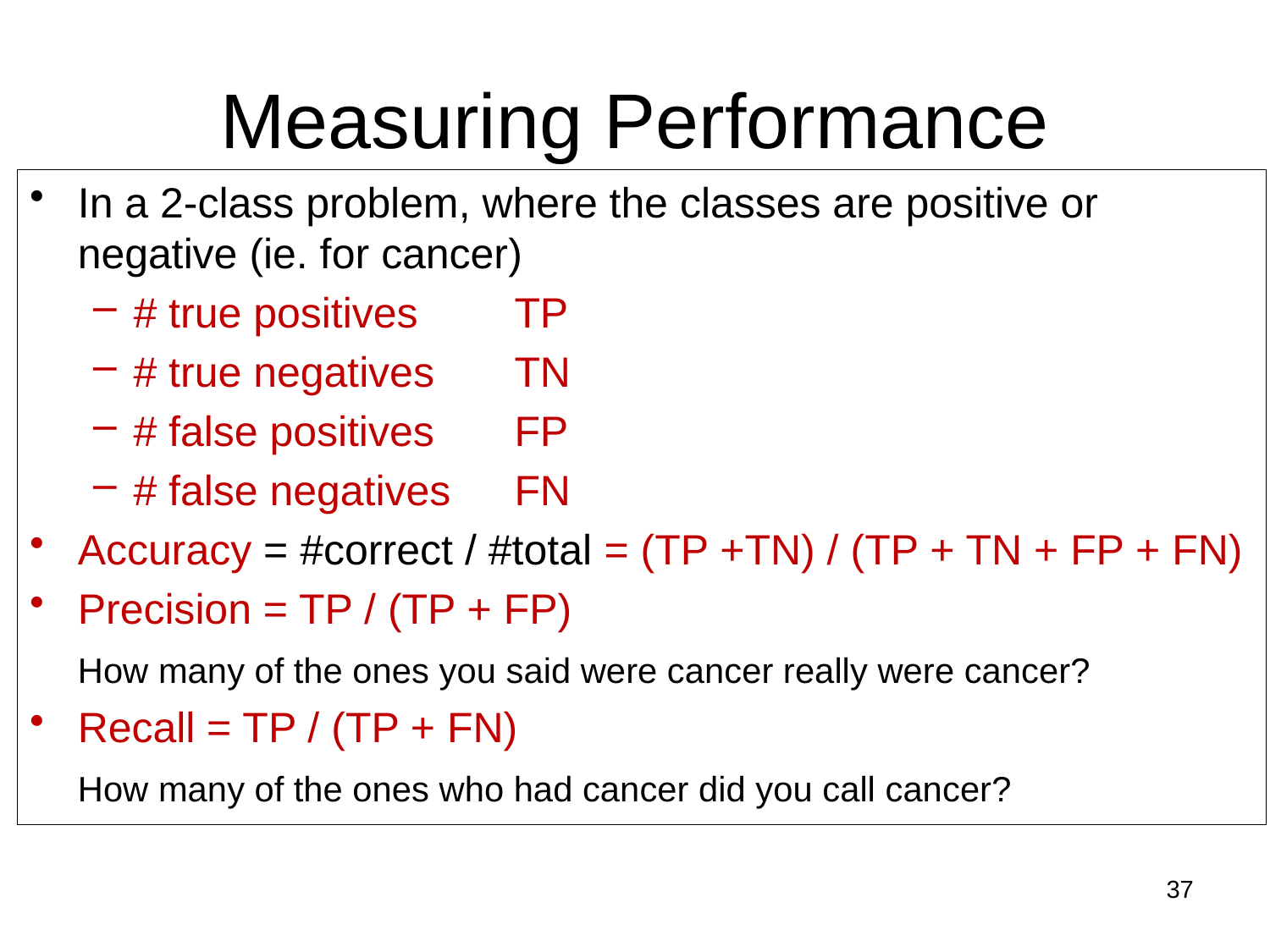

# Measuring Performance
In a 2-class problem, where the classes are positive or negative (ie. for cancer)
# true positives	TP
# true negatives	TN
# false positives	FP
# false negatives	FN
Accuracy = #correct / #total = (TP +TN) / (TP + TN + FP + FN)
Precision = TP / (TP + FP)
	How many of the ones you said were cancer really were cancer?
Recall = TP / (TP + FN)
	How many of the ones who had cancer did you call cancer?
37